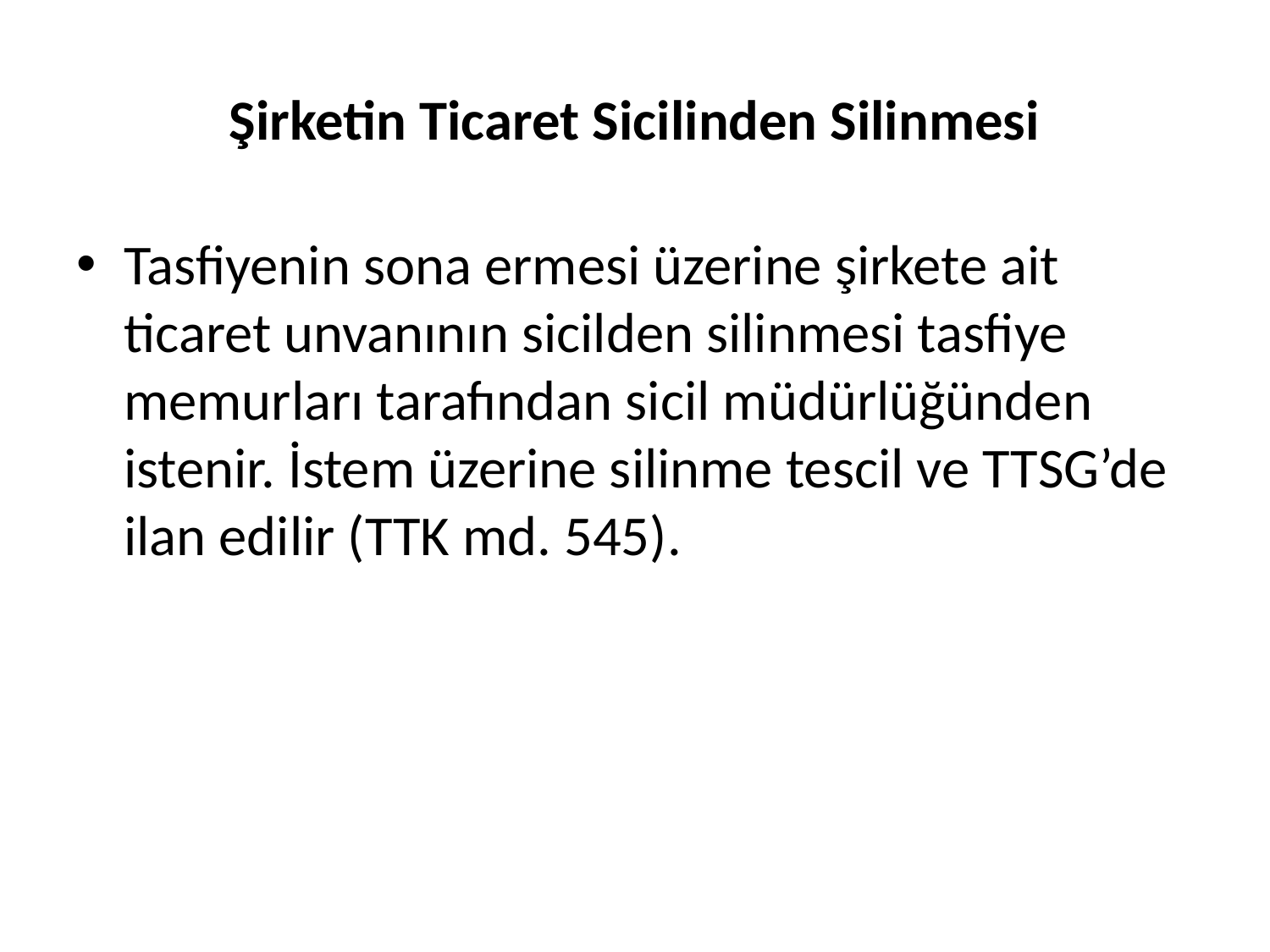

# Şirketin Ticaret Sicilinden Silinmesi
Tasfiyenin sona ermesi üzerine şirkete ait ticaret unvanının sicilden silinmesi tasfiye memurları tarafından sicil müdürlüğünden istenir. İstem üzerine silinme tescil ve TTSG’de ilan edilir (TTK md. 545).